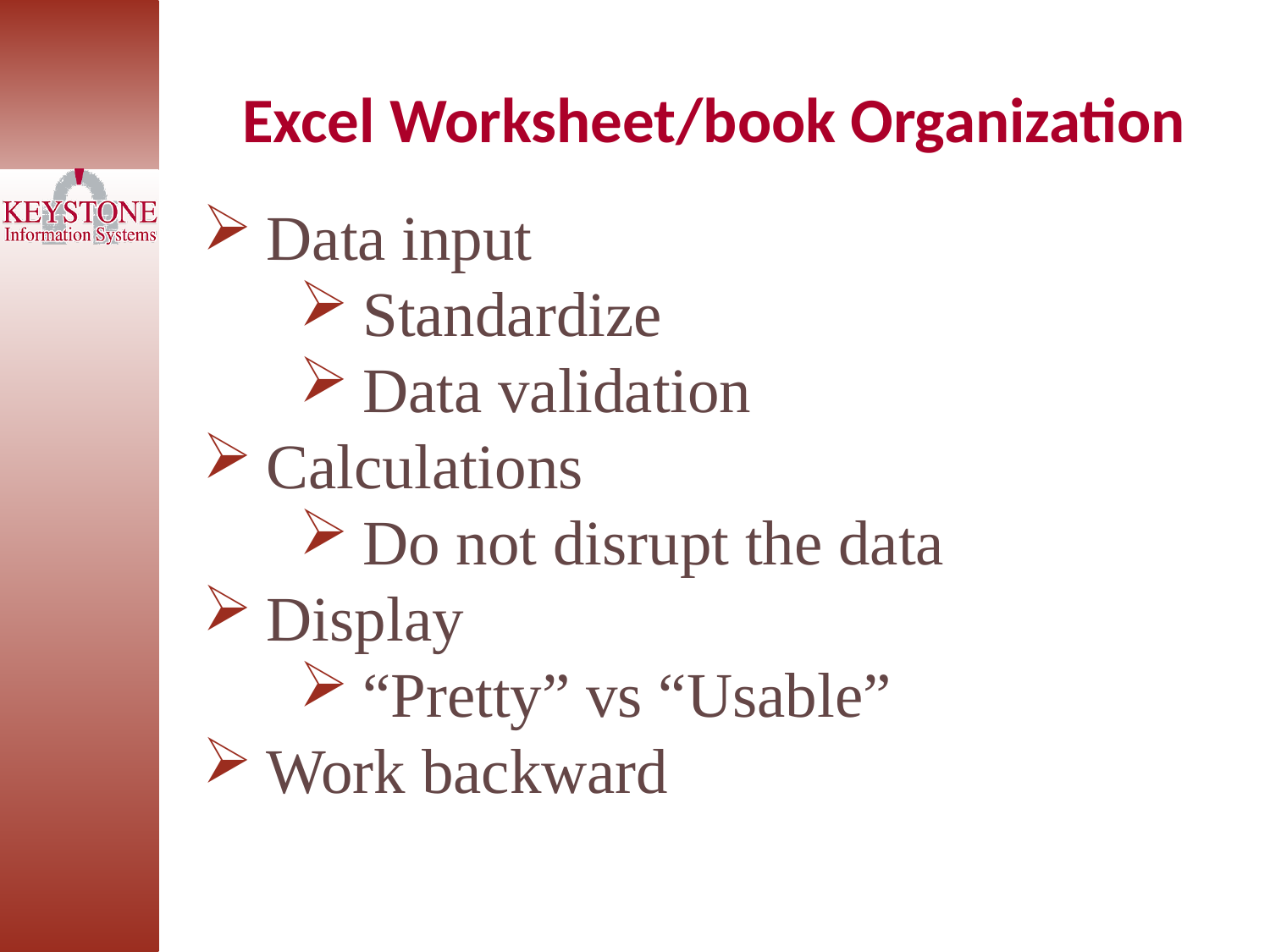

Excel Worksheet/book Organization
Data input
Standardize
Data validation
Calculations
Do not disrupt the data
Display
“Pretty” vs “Usable”
Work backward